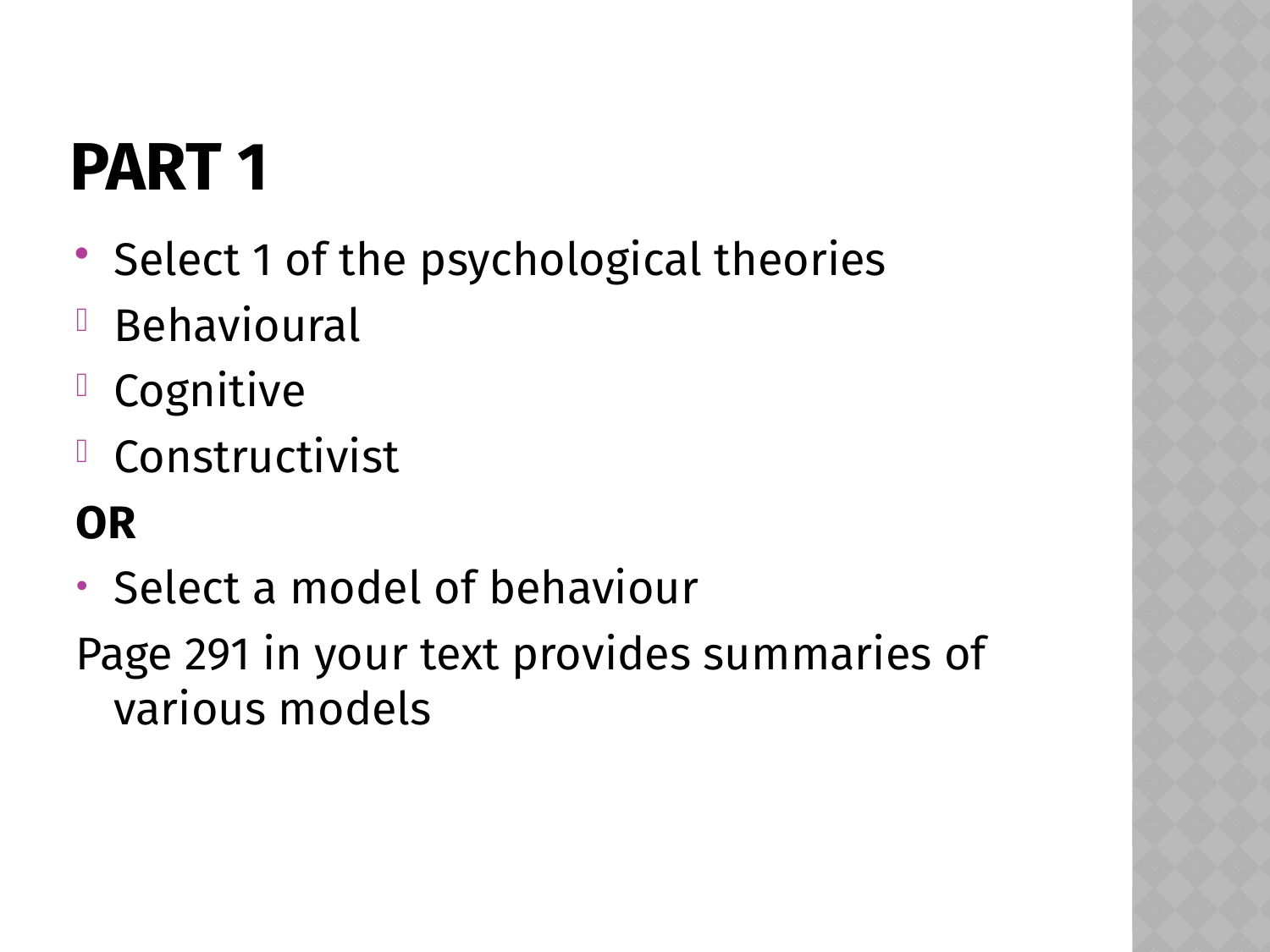

# Part 1
Select 1 of the psychological theories
Behavioural
Cognitive
Constructivist
OR
Select a model of behaviour
Page 291 in your text provides summaries of various models